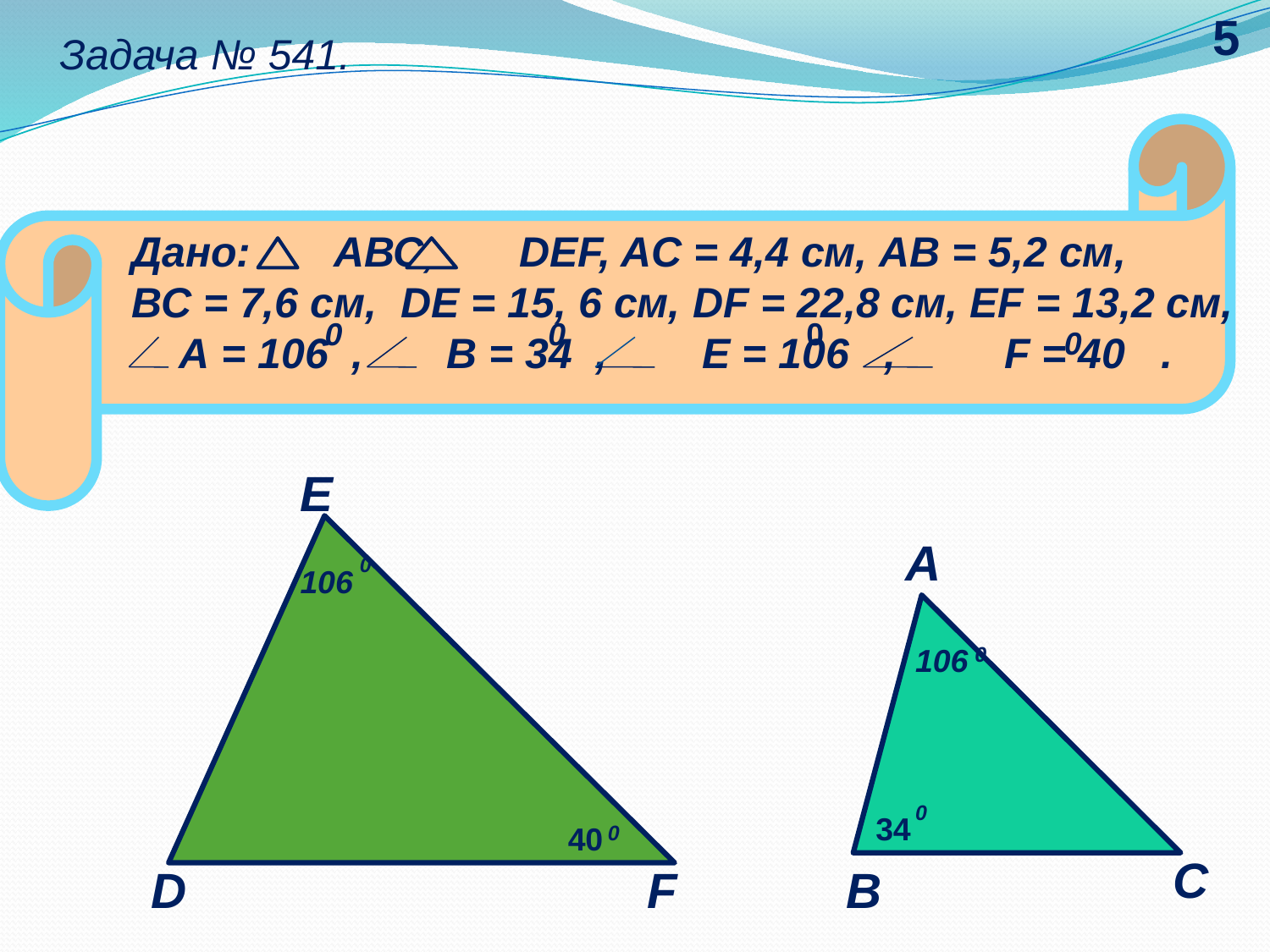

5
# Задача № 541.

Дано:       АВС,       DEF, AC = 4,4 см, АВ = 5,2 см,
ВС = 7,6 см,  DE = 15, 6 см, DF = 22,8 см, EF = 13,2 см,
    А = 106  ,       В = 34  ,        Е = 106   ,         F = 40   .

0
0
0
0
E

A
0
106

106
0
0
34
40
0
C
D
F
B